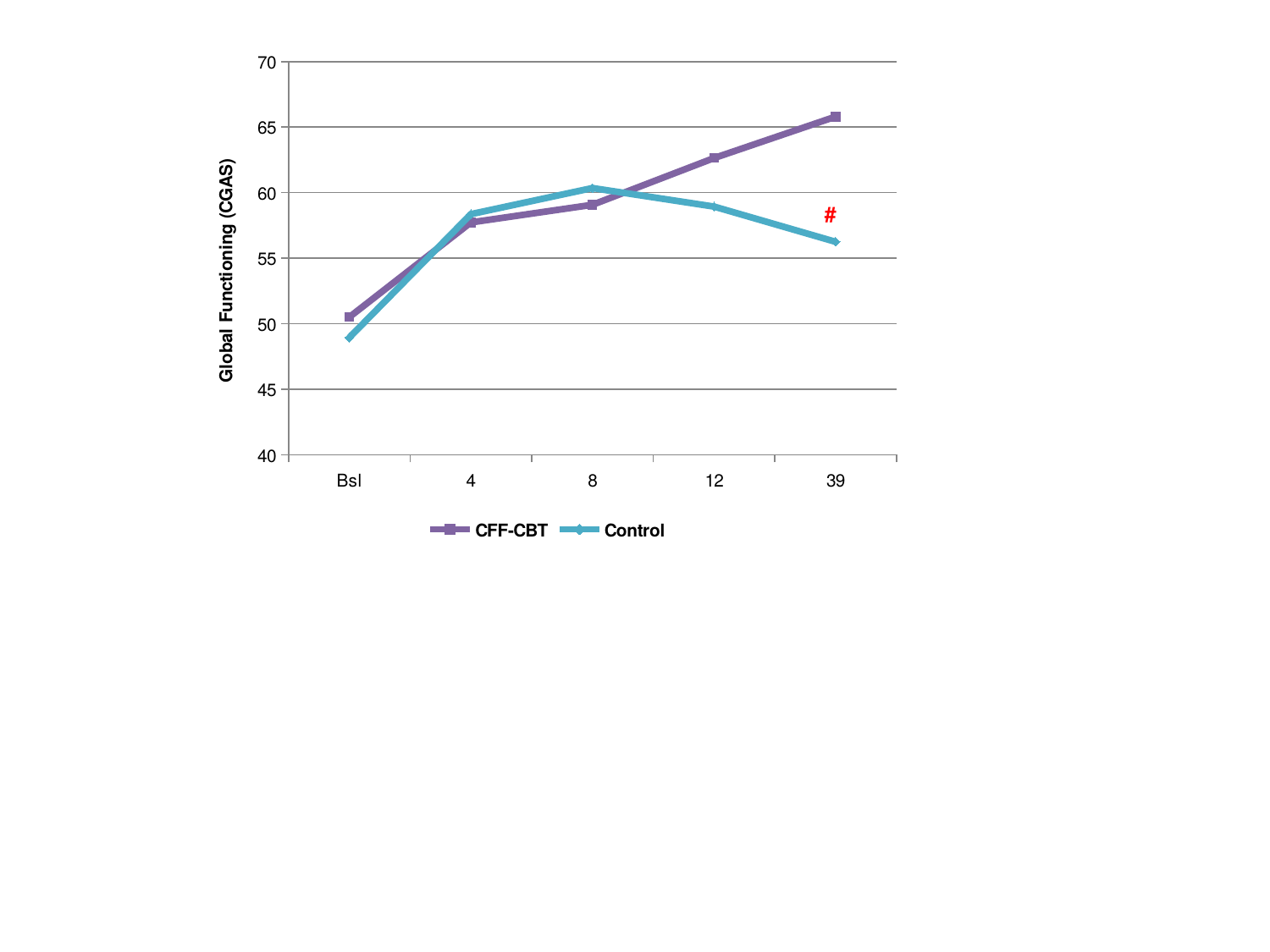

### Chart

| Category | CFF-CBT | Control |
|---|---|---|
| Bsl | 50.5 | 48.9394 |
| 4 | 57.7308 | 58.3636 |
| 8 | 59.0741 | 60.3529 |
| 12 | 62.64 | 58.9375 |
| 39 | 65.8 | 56.25 |
#